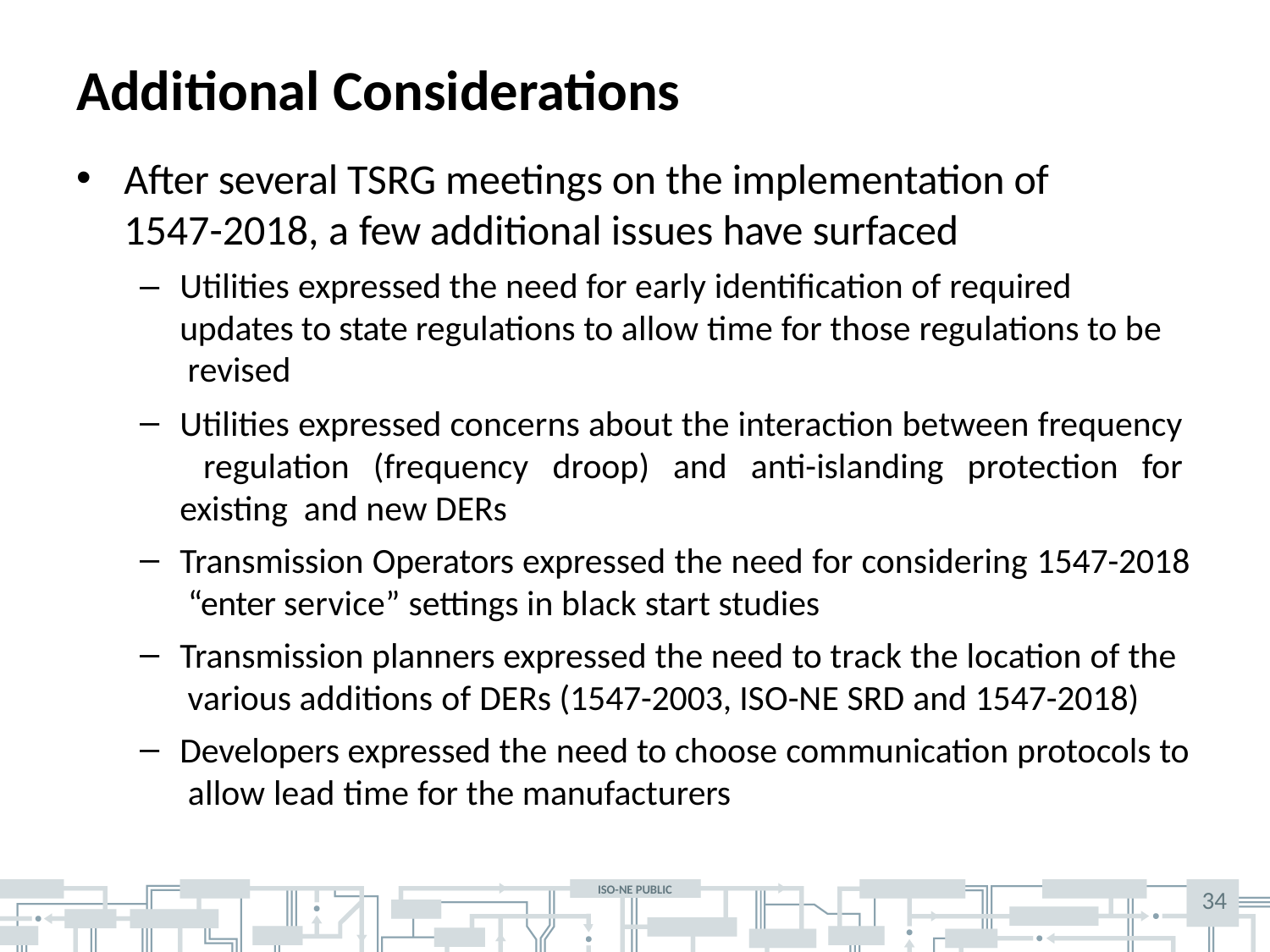

# Additional Considerations
After several TSRG meetings on the implementation of  1547-2018, a few additional issues have surfaced
Utilities expressed the need for early identification of required  updates to state regulations to allow time for those regulations to be  revised
Utilities expressed concerns about the interaction between frequency  regulation (frequency droop) and anti-islanding protection for existing  and new DERs
Transmission Operators expressed the need for considering 1547-2018  “enter service” settings in black start studies
Transmission planners expressed the need to track the location of the  various additions of DERs (1547-2003, ISO-NE SRD and 1547-2018)
Developers expressed the need to choose communication protocols to  allow lead time for the manufacturers
34